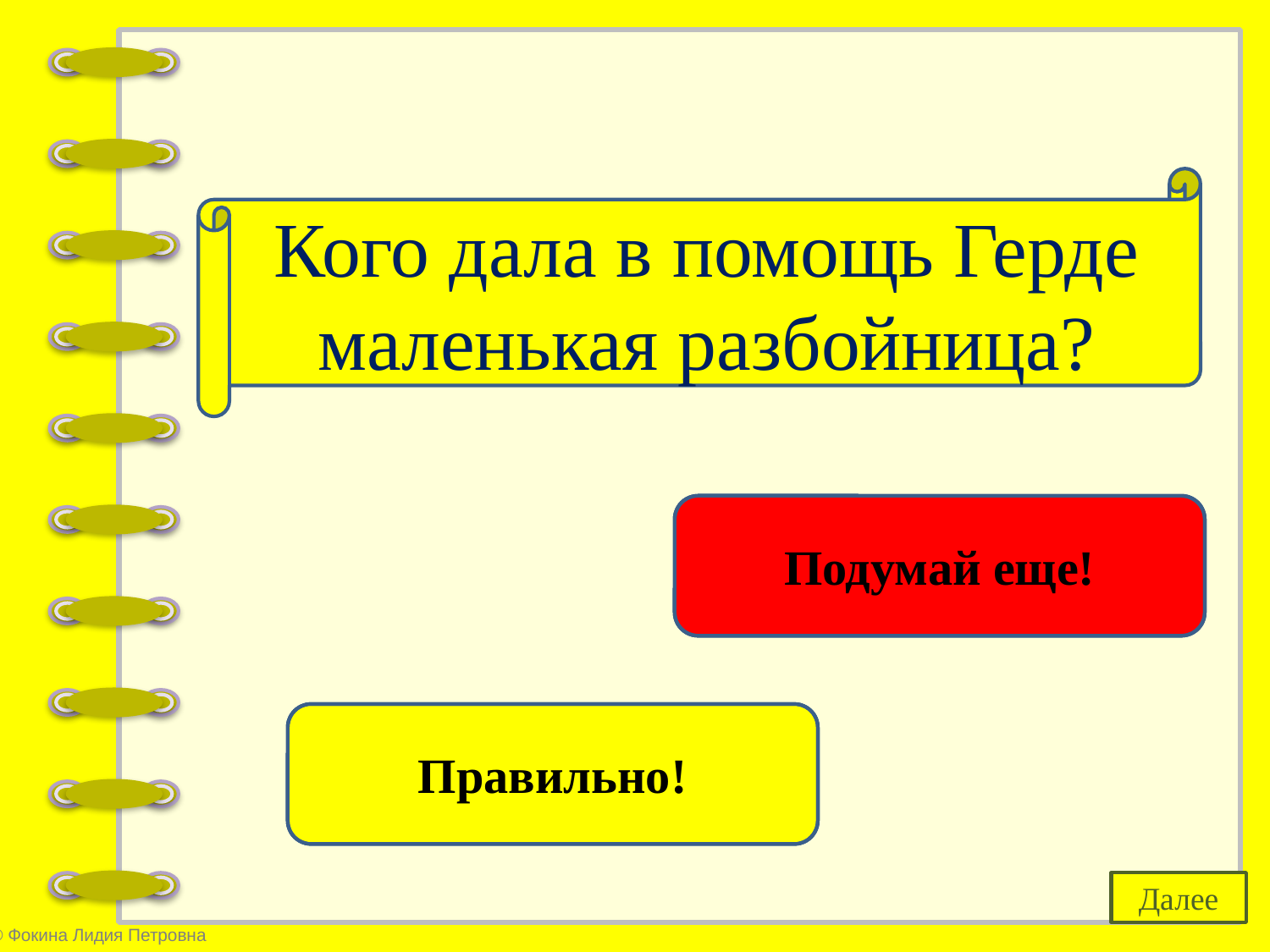

Кого дала в помощь Герде маленькая разбойница?
кота в сапогах
Подумай еще!

оленя
Правильно!

Далее